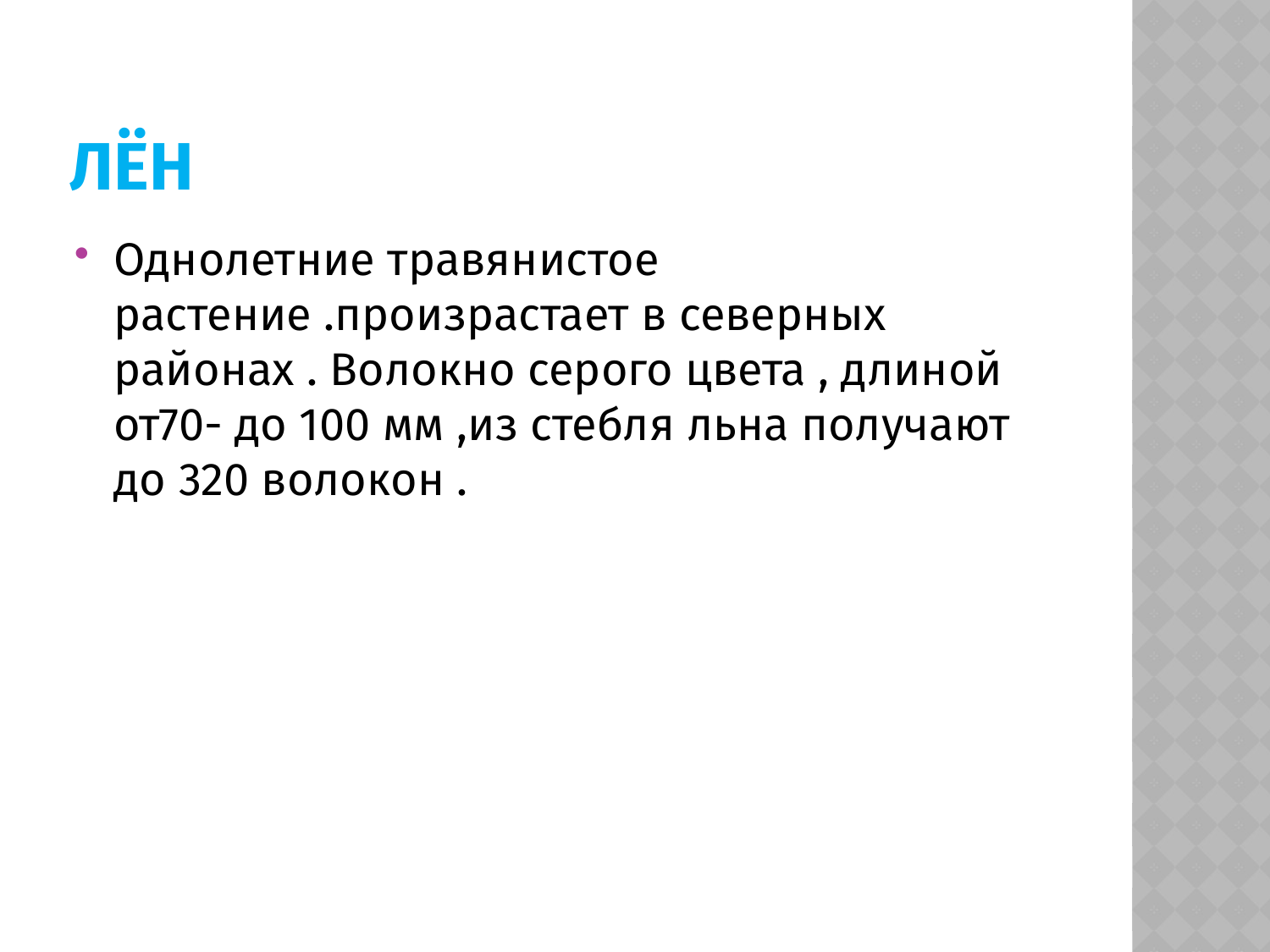

# лён
Однолетние травянистое растение .произрастает в северных районах . Волокно серого цвета , длиной  от70- до 100 мм ,из стебля льна получают до 320 волокон .